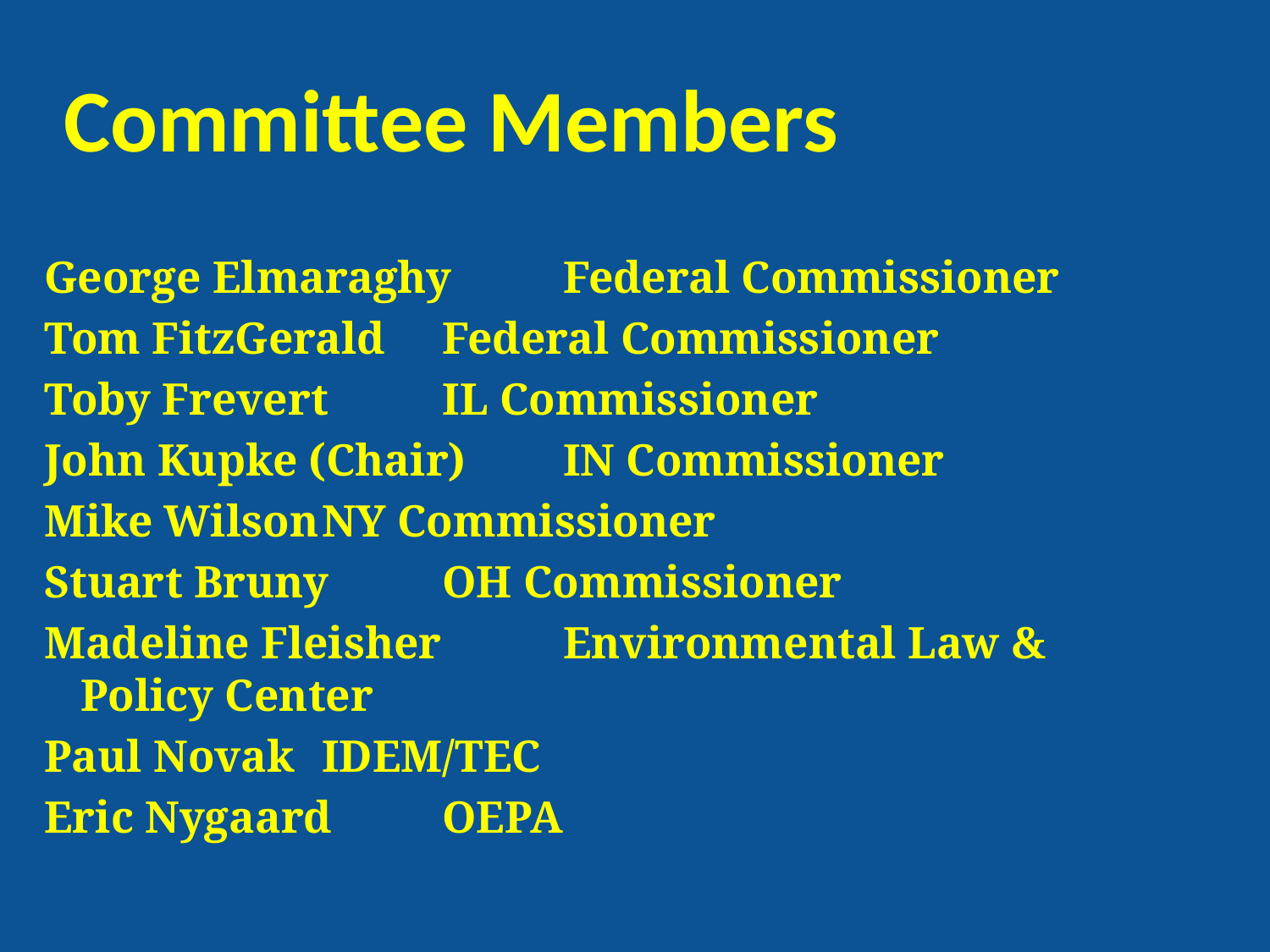

# Committee Members
George Elmaraghy		Federal Commissioner
Tom FitzGerald			Federal Commissioner
Toby Frevert			IL Commissioner
John Kupke (Chair)		IN Commissioner
Mike Wilson			NY Commissioner
Stuart Bruny			OH Commissioner
Madeline Fleisher		Environmental Law & 						Policy Center
Paul Novak				IDEM/TEC
Eric Nygaard			OEPA